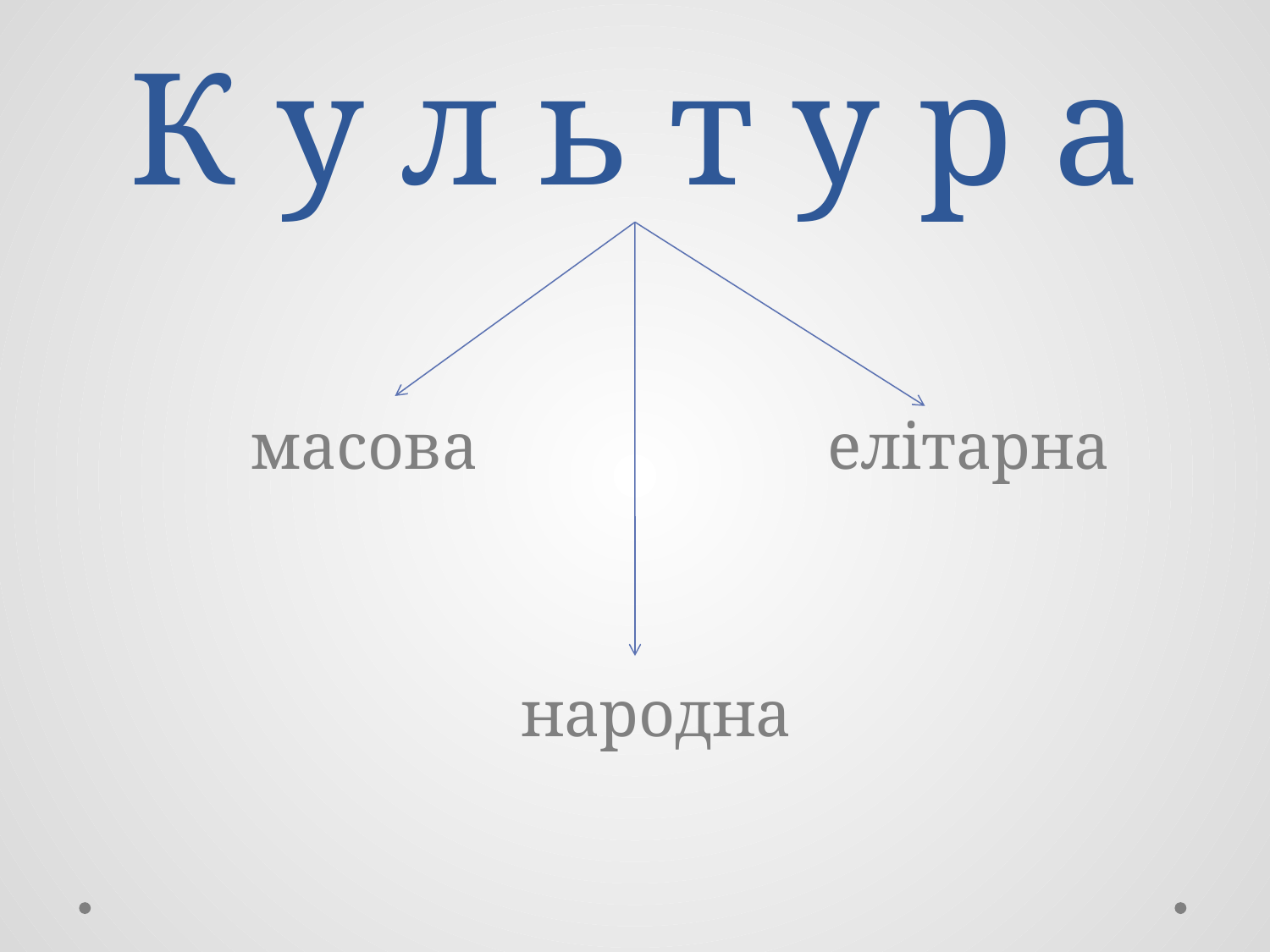

# К у л ь т у р а

           масова                      елітарна

                            народна